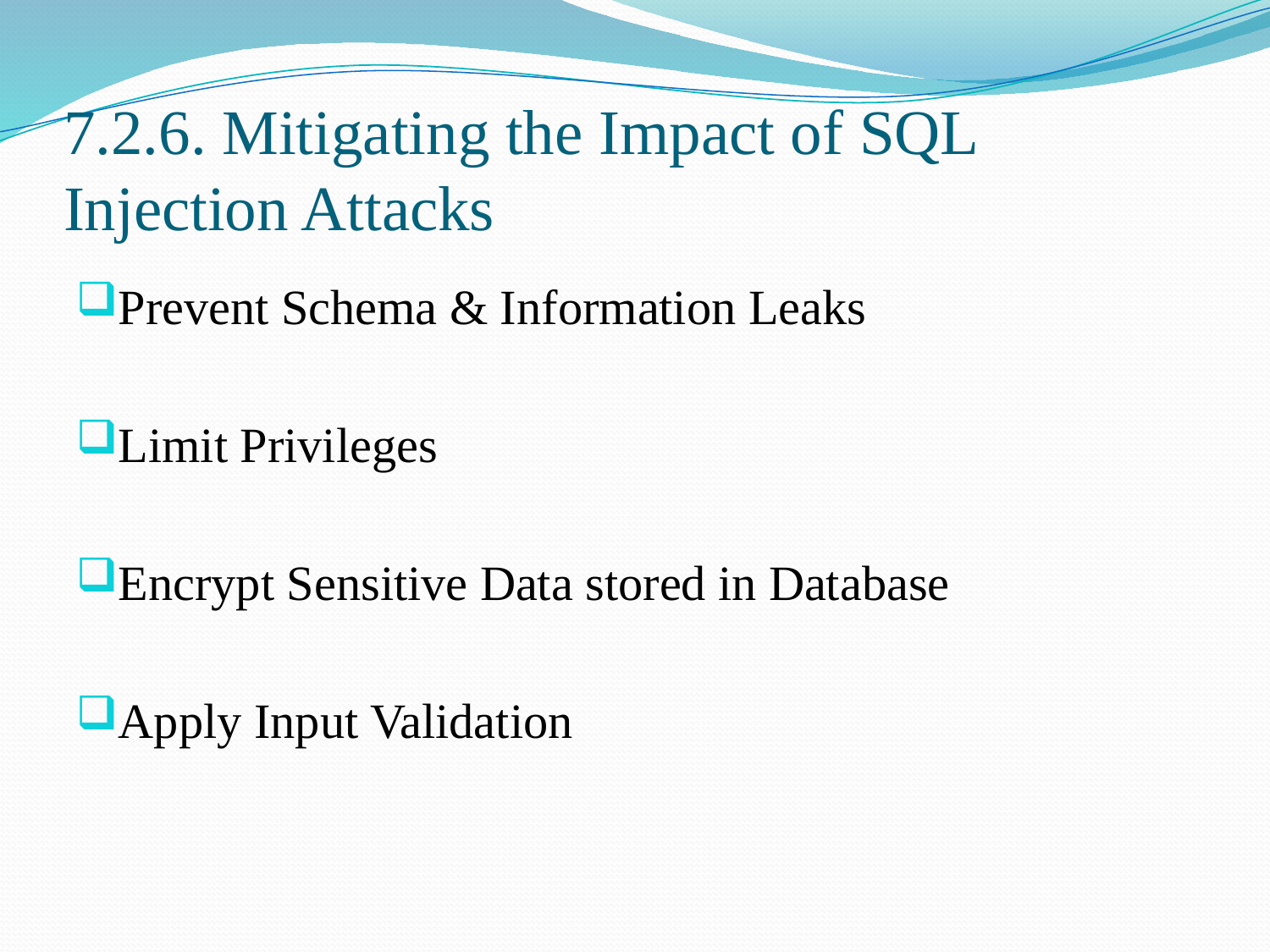

# 7.2.6. Mitigating the Impact of SQL Injection Attacks
Prevent Schema & Information Leaks

Limit Privileges

Encrypt Sensitive Data stored in Database

Apply Input Validation